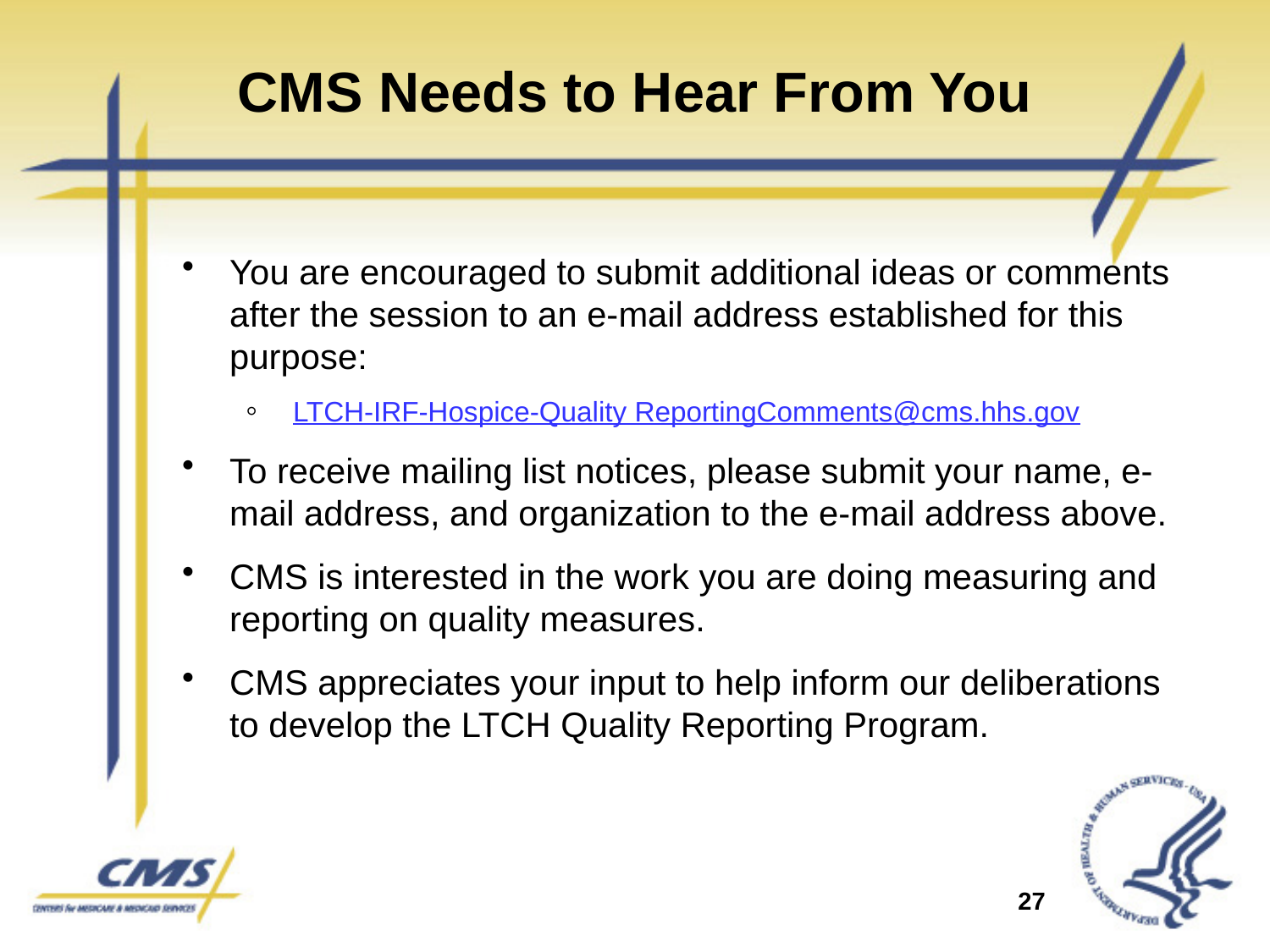

# CMS Needs to Hear From You
You are encouraged to submit additional ideas or comments after the session to an e-mail address established for this purpose:
LTCH-IRF-Hospice-Quality ReportingComments@cms.hhs.gov
To receive mailing list notices, please submit your name, e-mail address, and organization to the e-mail address above.
CMS is interested in the work you are doing measuring and reporting on quality measures.
CMS appreciates your input to help inform our deliberations to develop the LTCH Quality Reporting Program.